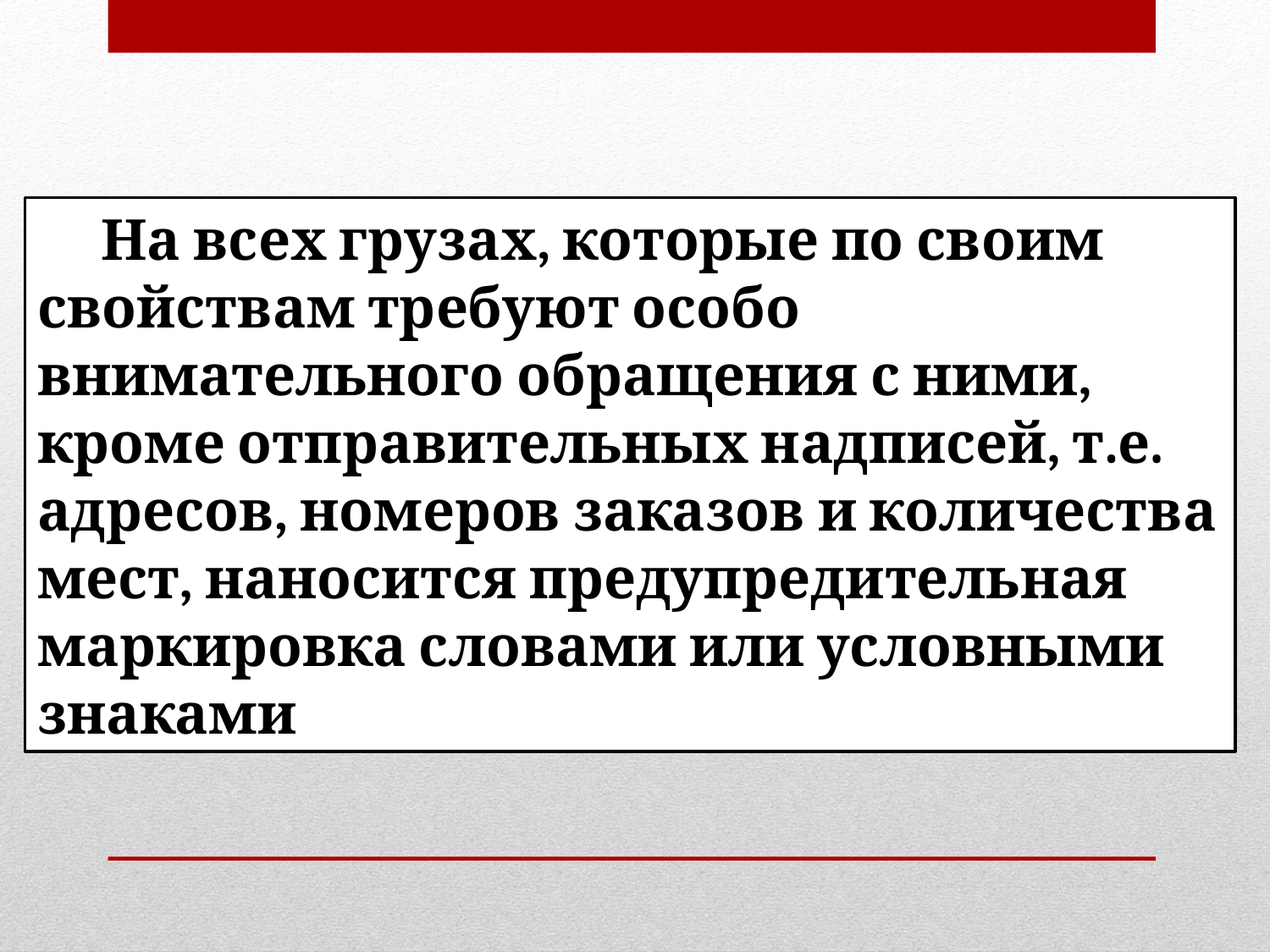

На всех грузах, которые по своим свойствам требуют особо внимательного обращения с ними, кроме отправительных над­писей, т.е. адресов, номеров заказов и количества мест, нано­сится предупредительная маркировка словами или условными знаками